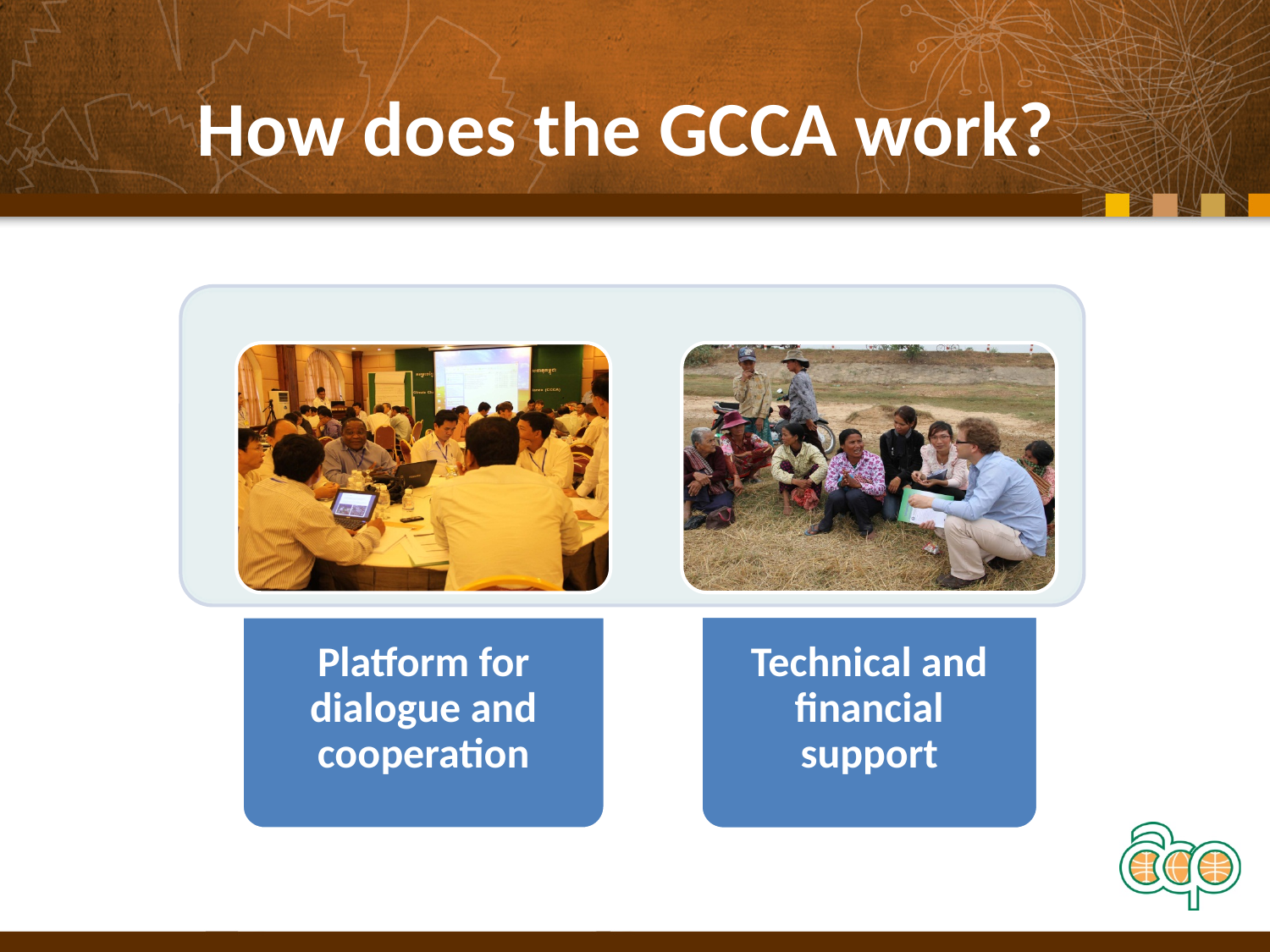

# How does the GCCA work?

Technical and financial support

Platform for dialogue and cooperation